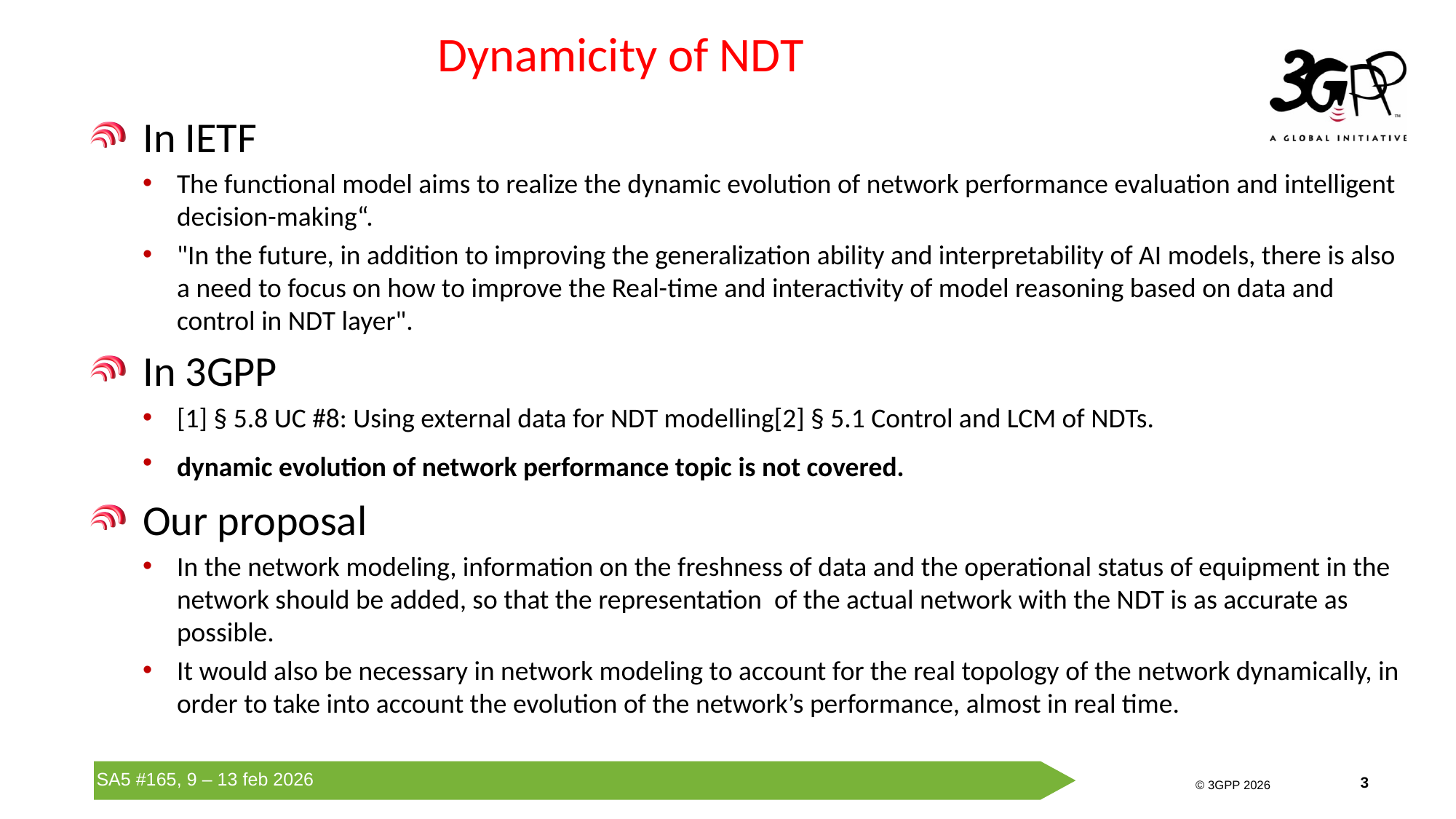

# Dynamicity of NDT
In IETF
The functional model aims to realize the dynamic evolution of network performance evaluation and intelligent decision-making“.
"In the future, in addition to improving the generalization ability and interpretability of AI models, there is also a need to focus on how to improve the Real-time and interactivity of model reasoning based on data and control in NDT layer".
In 3GPP
[1] § 5.8 UC #8: Using external data for NDT modelling[2] § 5.1 Control and LCM of NDTs.
dynamic evolution of network performance topic is not covered.
Our proposal
In the network modeling, information on the freshness of data and the operational status of equipment in the network should be added, so that the representation  of the actual network with the NDT is as accurate as possible.
It would also be necessary in network modeling to account for the real topology of the network dynamically, in order to take into account the evolution of the network’s performance, almost in real time.